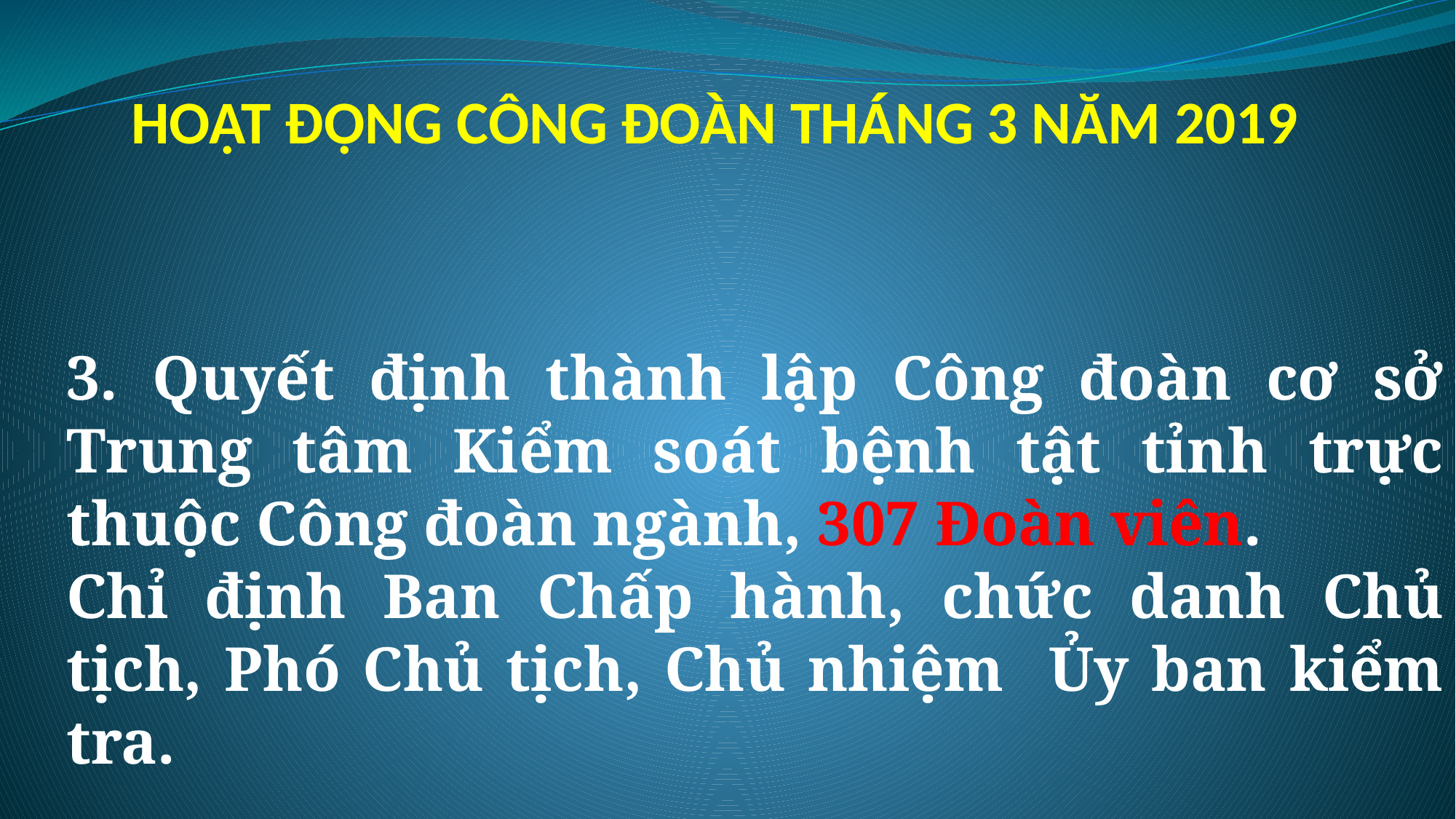

# HOẠT ĐỘNG CÔNG ĐOÀN THÁNG 3 NĂM 2019
3. Quyết định thành lập Công đoàn cơ sở Trung tâm Kiểm soát bệnh tật tỉnh trực thuộc Công đoàn ngành, 307 Đoàn viên.
Chỉ định Ban Chấp hành, chức danh Chủ tịch, Phó Chủ tịch, Chủ nhiệm  Ủy ban kiểm tra.